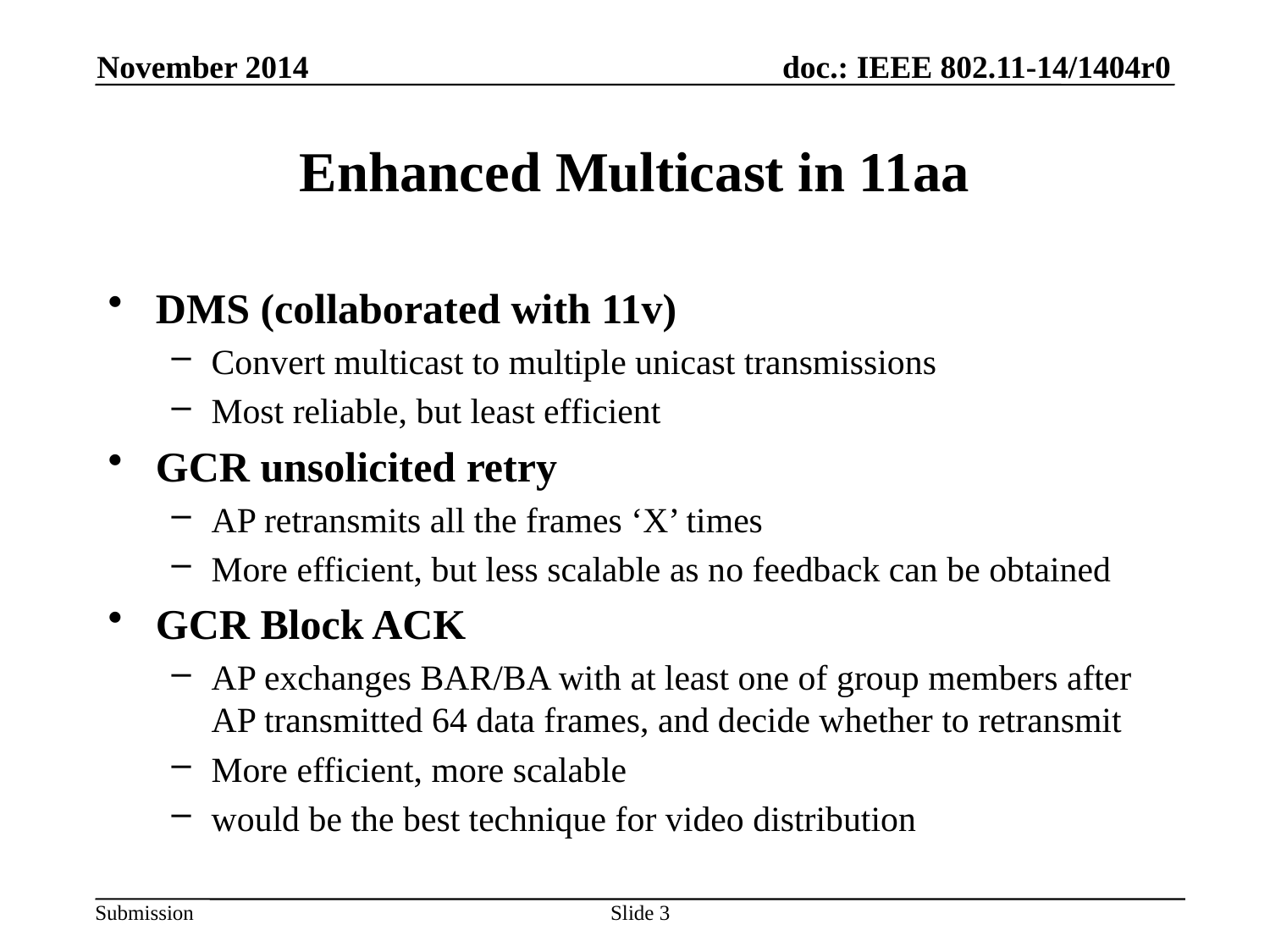

November 2014
# Enhanced Multicast in 11aa
DMS (collaborated with 11v)
Convert multicast to multiple unicast transmissions
Most reliable, but least efficient
GCR unsolicited retry
AP retransmits all the frames ‘X’ times
More efficient, but less scalable as no feedback can be obtained
GCR Block ACK
AP exchanges BAR/BA with at least one of group members after AP transmitted 64 data frames, and decide whether to retransmit
More efficient, more scalable
would be the best technique for video distribution
Slide 3
Eisuke Sakai, Sony Corporation